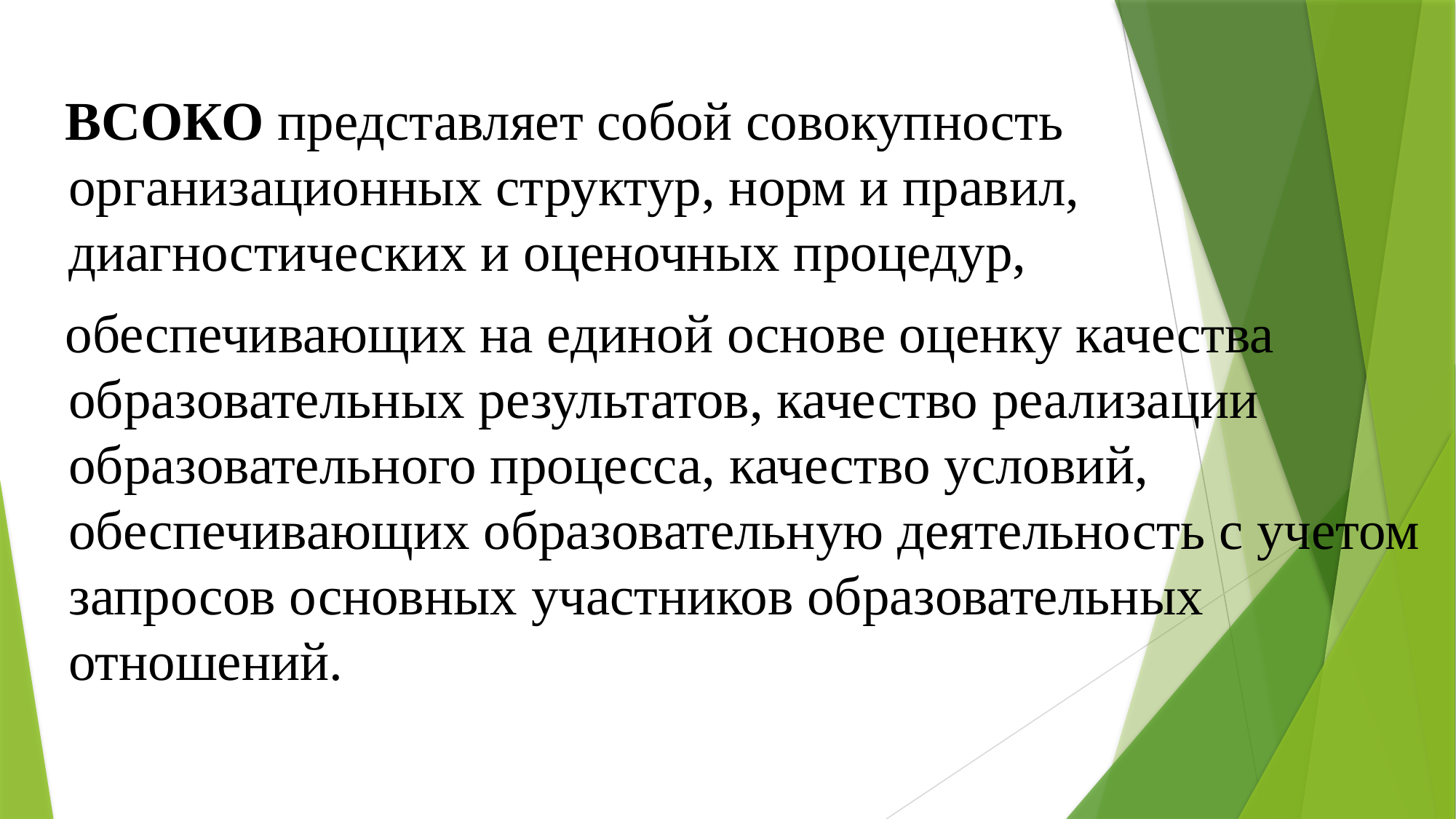

ВСОКО представляет собой совокупность организационных структур, норм и правил, диагностических и оценочных процедур,
обеспечивающих на единой основе оценку качества образовательных результатов, качество реализации образовательного процесса, качество условий, обеспечивающих образовательную деятельность с учетом запросов основных участников образовательных отношений.